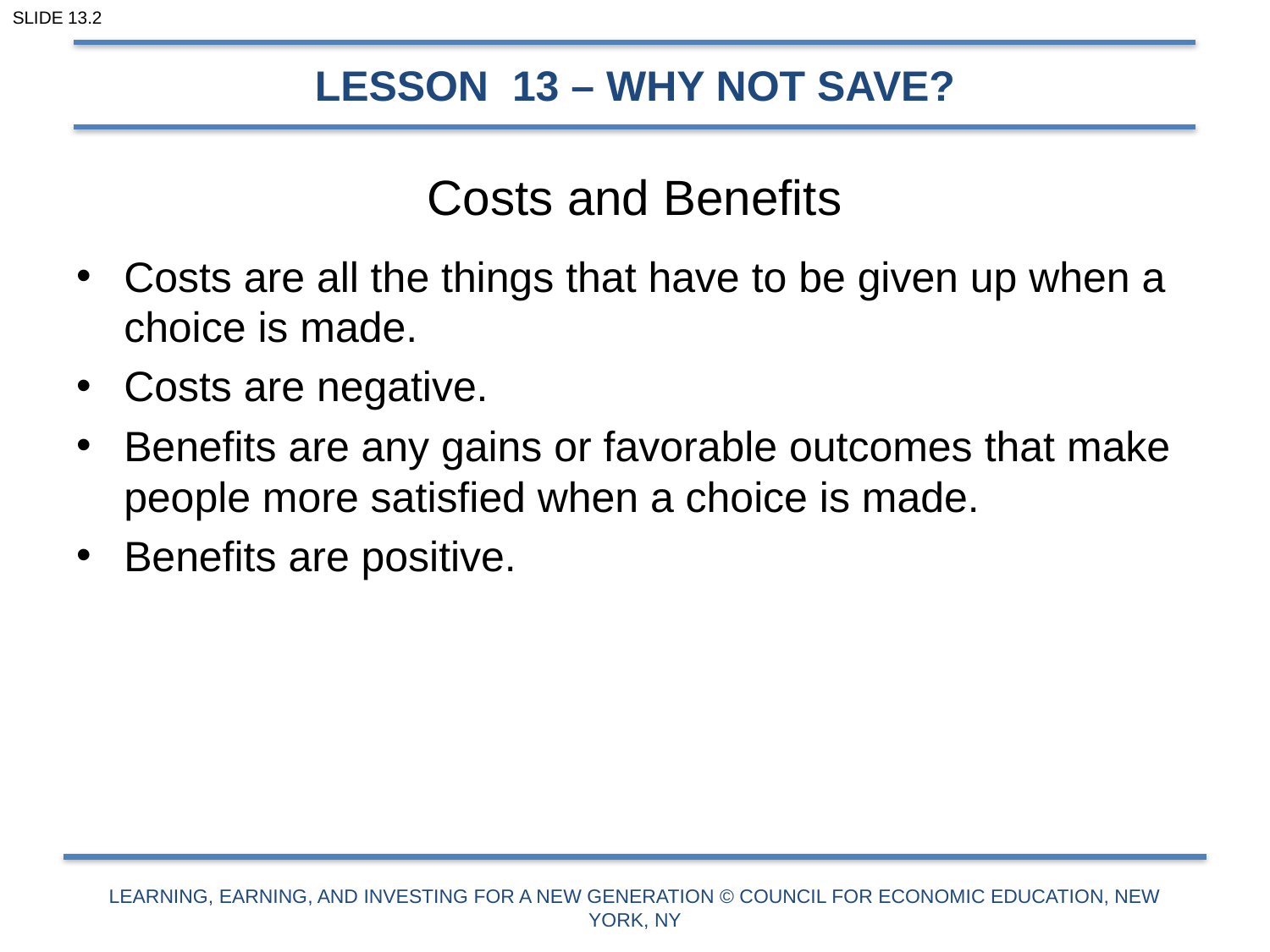

Slide 13.2
Lesson  13 – Why Not Save?
# Costs and Benefits
Costs are all the things that have to be given up when a choice is made.
Costs are negative.
Benefits are any gains or favorable outcomes that make people more satisfied when a choice is made.
Benefits are positive.